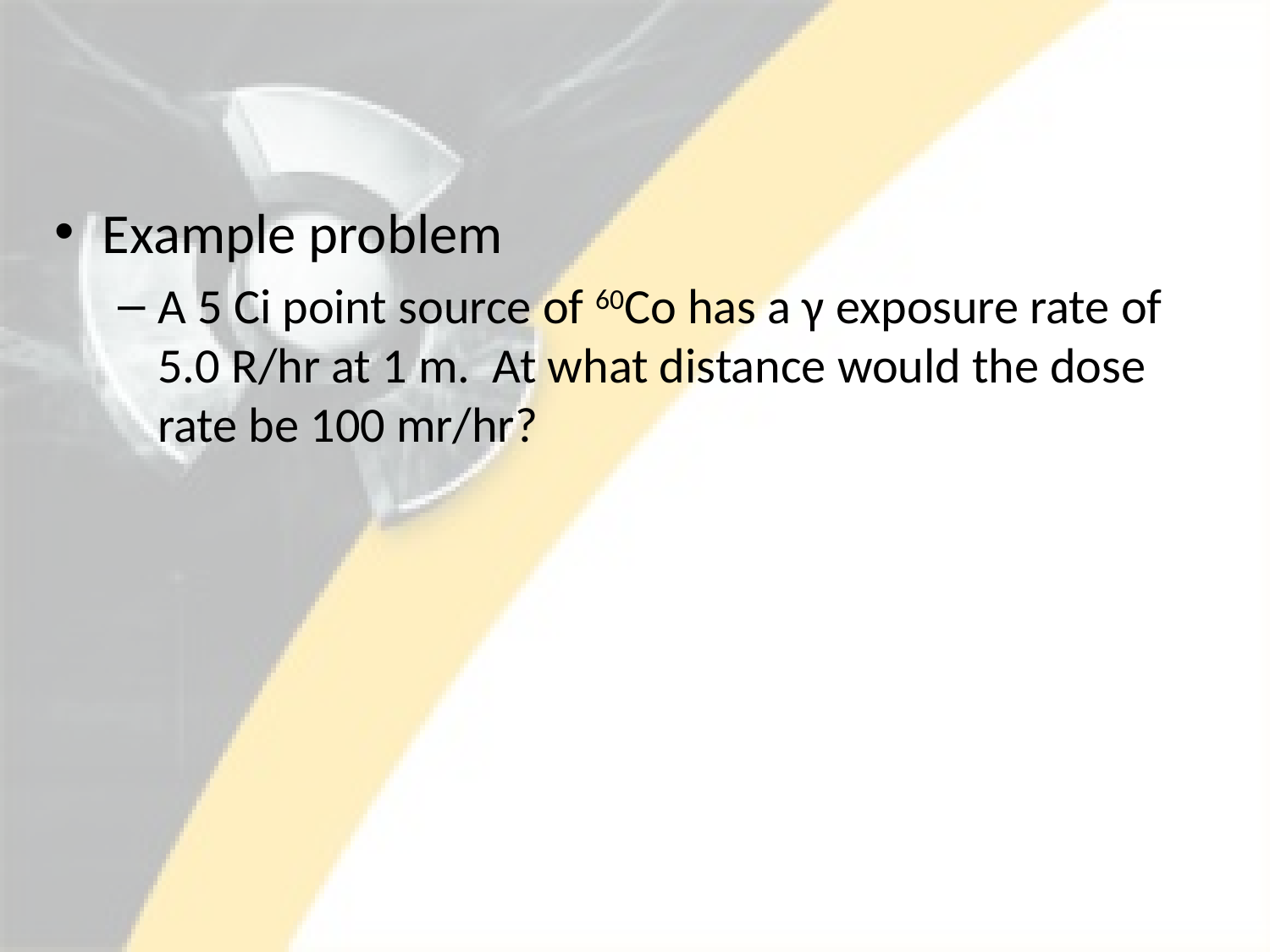

#
Example problem
A 5 Ci point source of 60Co has a γ exposure rate of 5.0 R/hr at 1 m.  At what distance would the dose rate be 100 mr/hr?